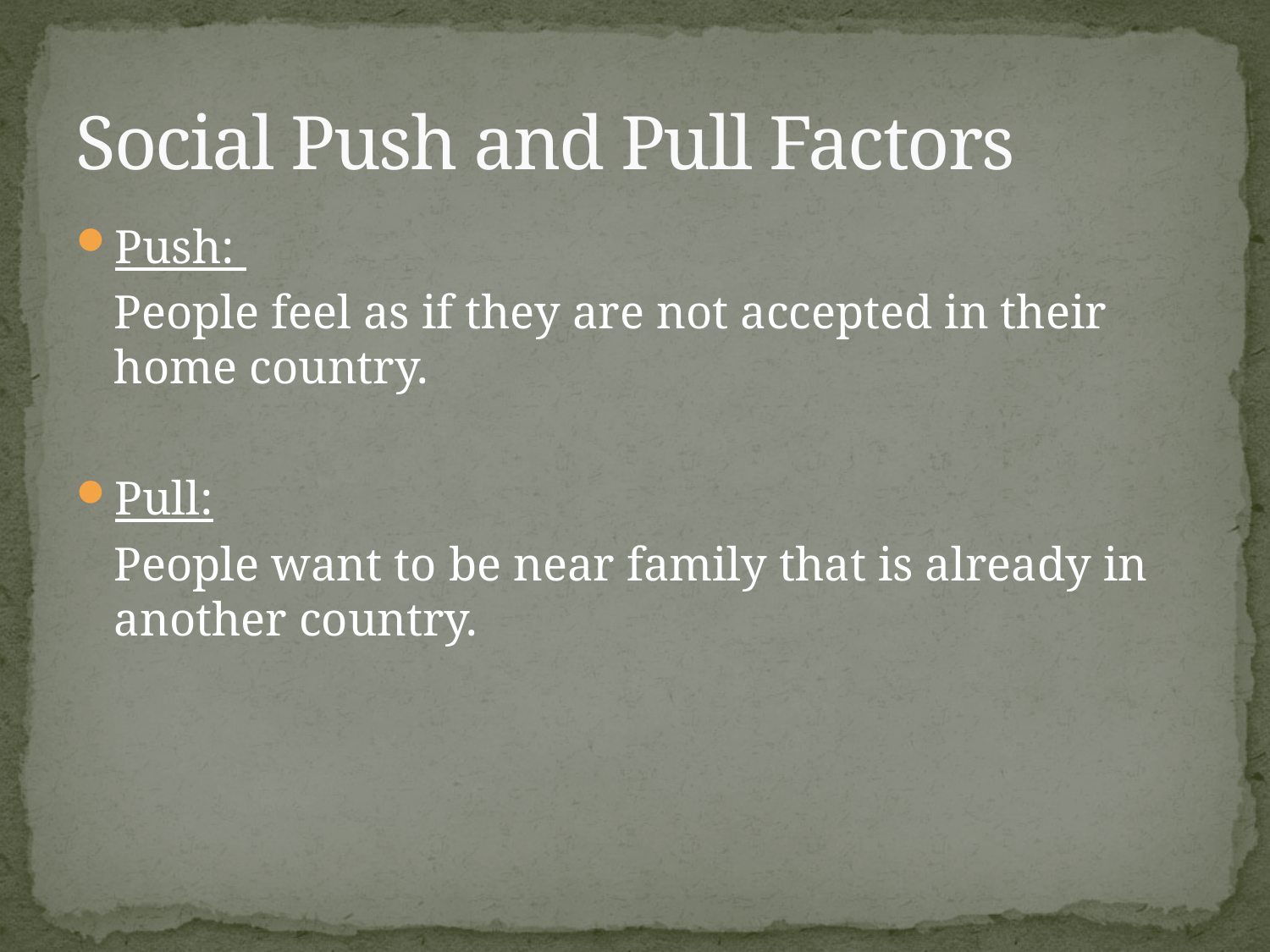

# Social Push and Pull Factors
Push:
	People feel as if they are not accepted in their home country.

Pull:
	People want to be near family that is already in another country.